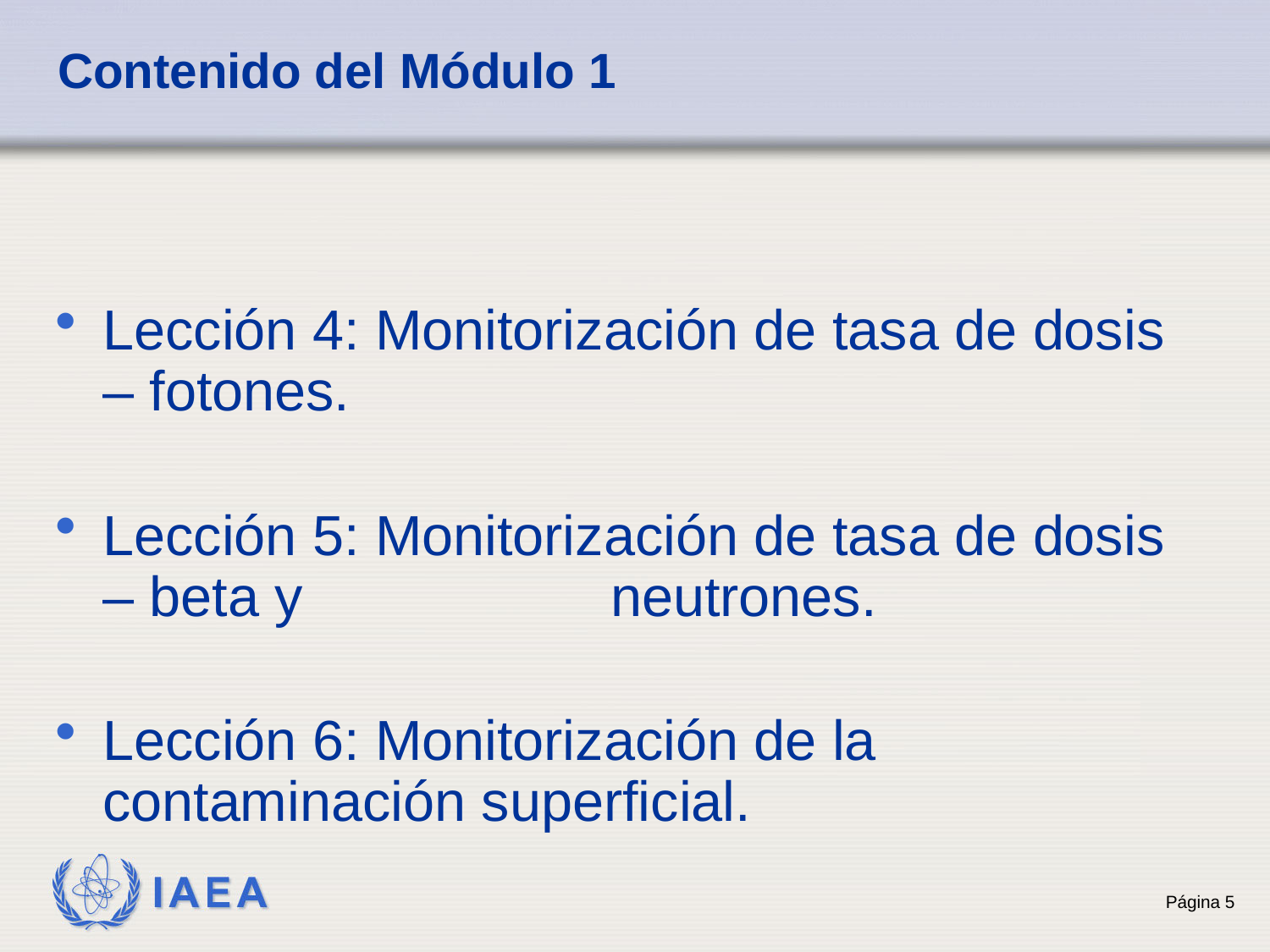

# Contenido del Módulo 1

Lección 4: Monitorización de tasa de dosis – fotones.

Lección 5: Monitorización de tasa de dosis – beta y 			neutrones.

Lección 6: Monitorización de la contaminación superficial.

5